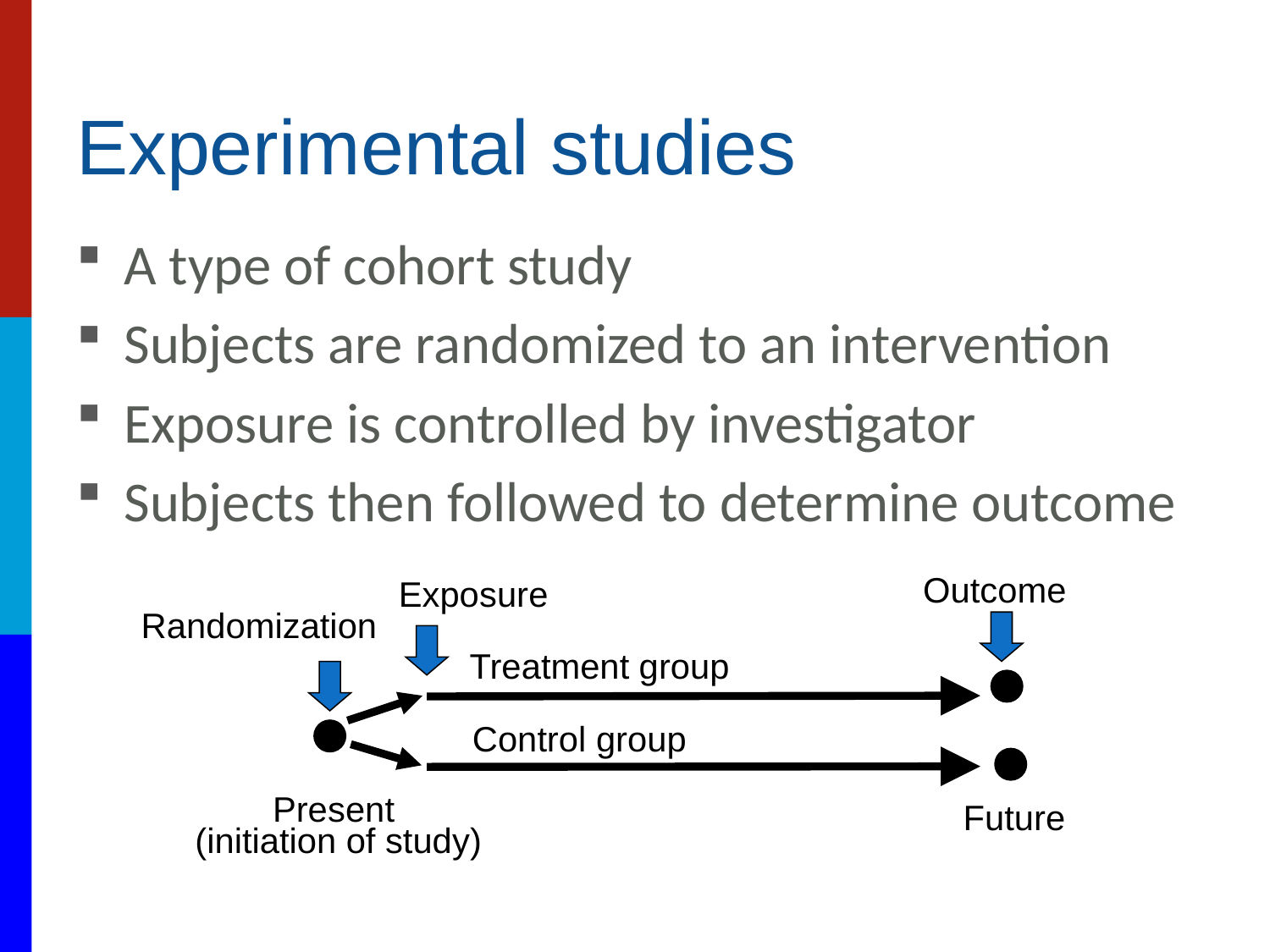

# Experimental studies
A type of cohort study
Subjects are randomized to an intervention
Exposure is controlled by investigator
Subjects then followed to determine outcome
Outcome
Exposure
Randomization

Treatment group

Control group

Future
Present
(initiation of study)